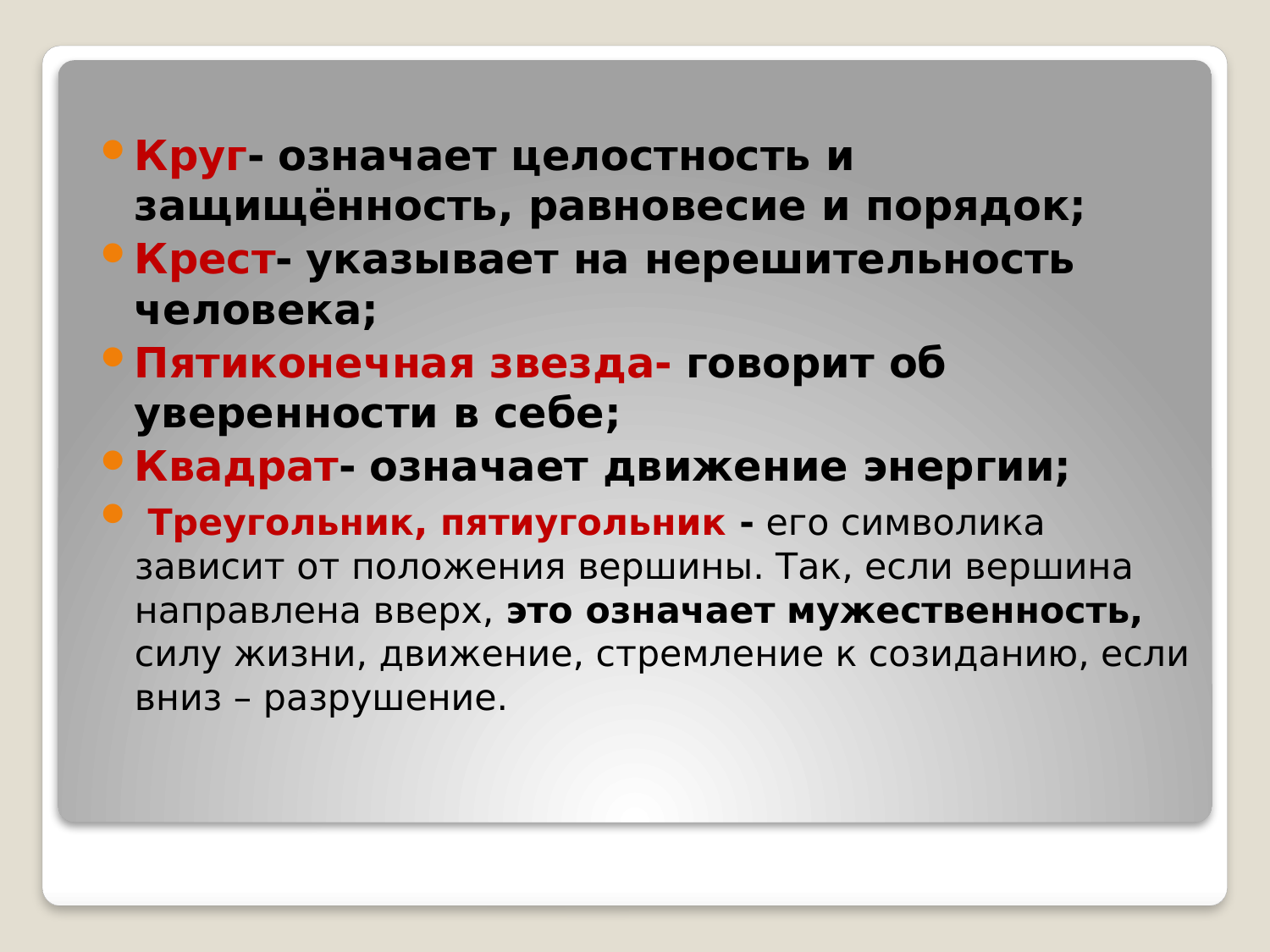

Круг- означает целостность и защищённость, равновесие и порядок;
Крест- указывает на нерешительность человека;
Пятиконечная звезда- говорит об уверенности в себе;
Квадрат- означает движение энергии;
 Треугольник, пятиугольник - его символика зависит от положения вершины. Так, если вершина  направлена вверх, это означает мужественность, силу жизни, движение, стремление к созиданию, если вниз – разрушение.